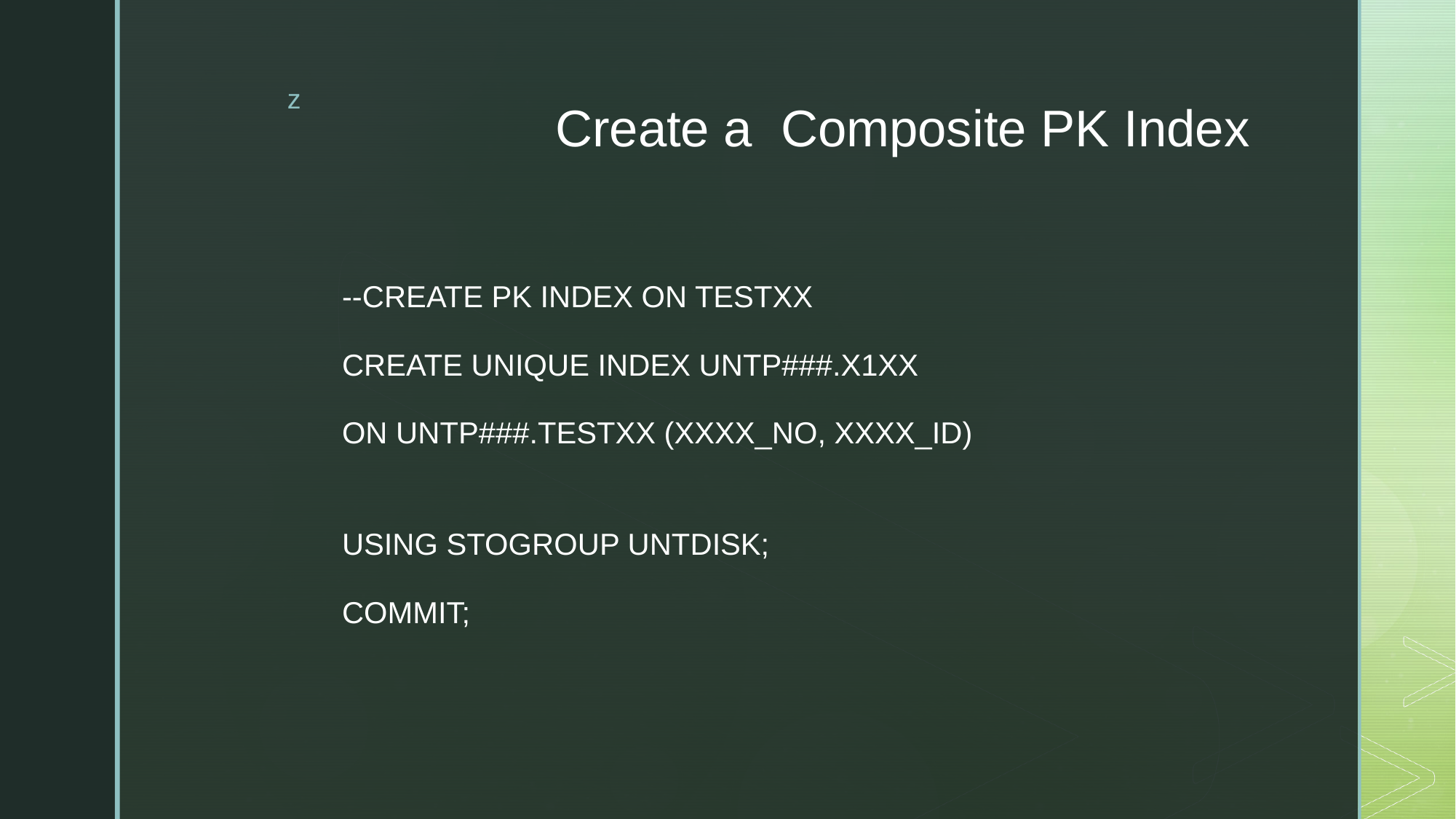

# Create a  Composite PK Index
--CREATE PK INDEX ON TESTXX
CREATE UNIQUE INDEX UNTP###.X1XX
ON UNTP###.TESTXX (XXXX_NO, XXXX_ID)
USING STOGROUP UNTDISK;
COMMIT;